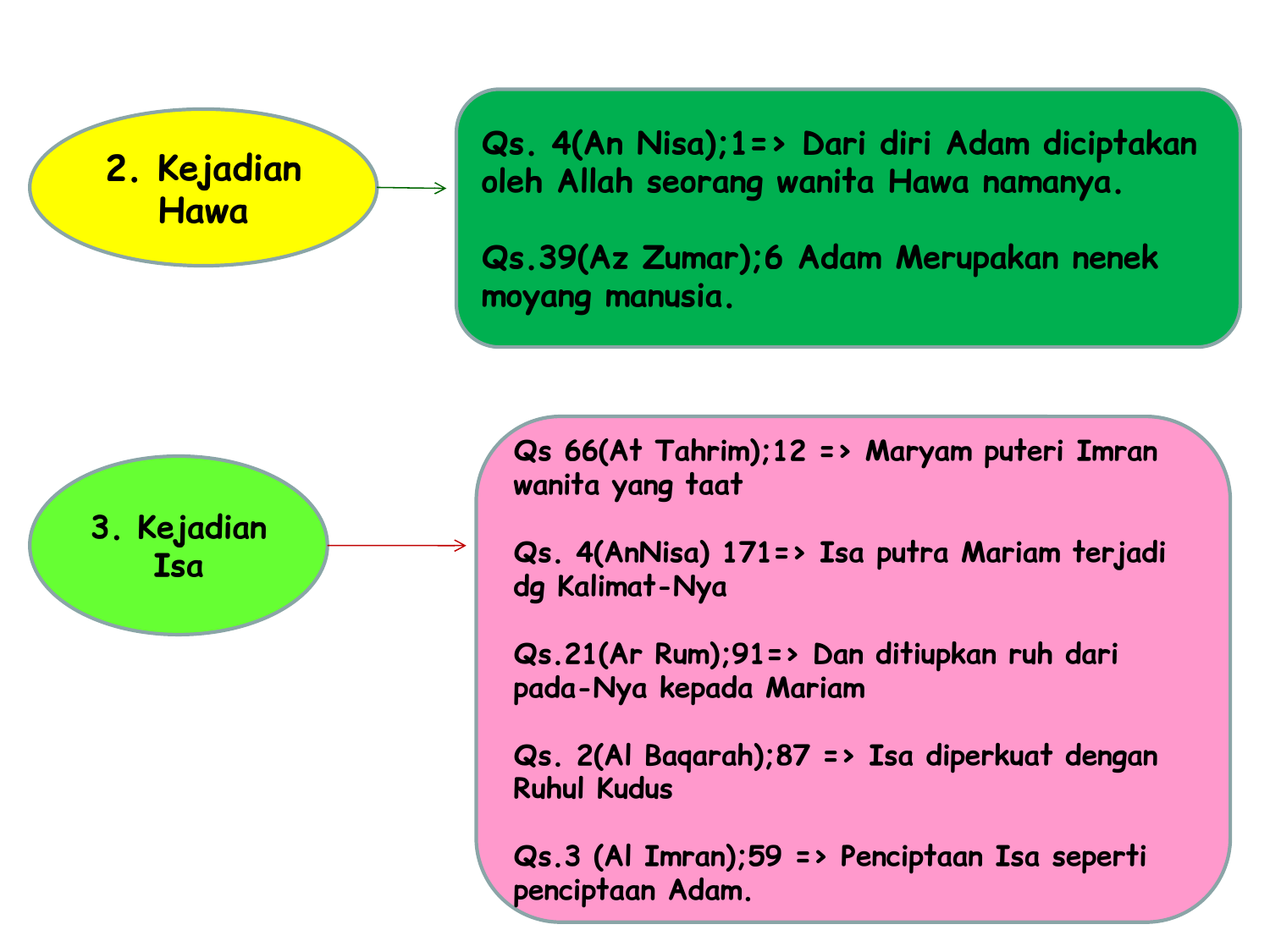

Qs. 4(An Nisa);1=> Dari diri Adam diciptakan oleh Allah seorang wanita Hawa namanya.

Qs.39(Az Zumar);6 Adam Merupakan nenek moyang manusia.
2. Kejadian Hawa
Qs 66(At Tahrim);12 => Maryam puteri Imran wanita yang taat

Qs. 4(AnNisa) 171=> Isa putra Mariam terjadi dg Kalimat-Nya

Qs.21(Ar Rum);91=> Dan ditiupkan ruh dari pada-Nya kepada Mariam

Qs. 2(Al Baqarah);87 => Isa diperkuat dengan Ruhul Kudus

Qs.3 (Al Imran);59 => Penciptaan Isa seperti penciptaan Adam.
3. Kejadian Isa